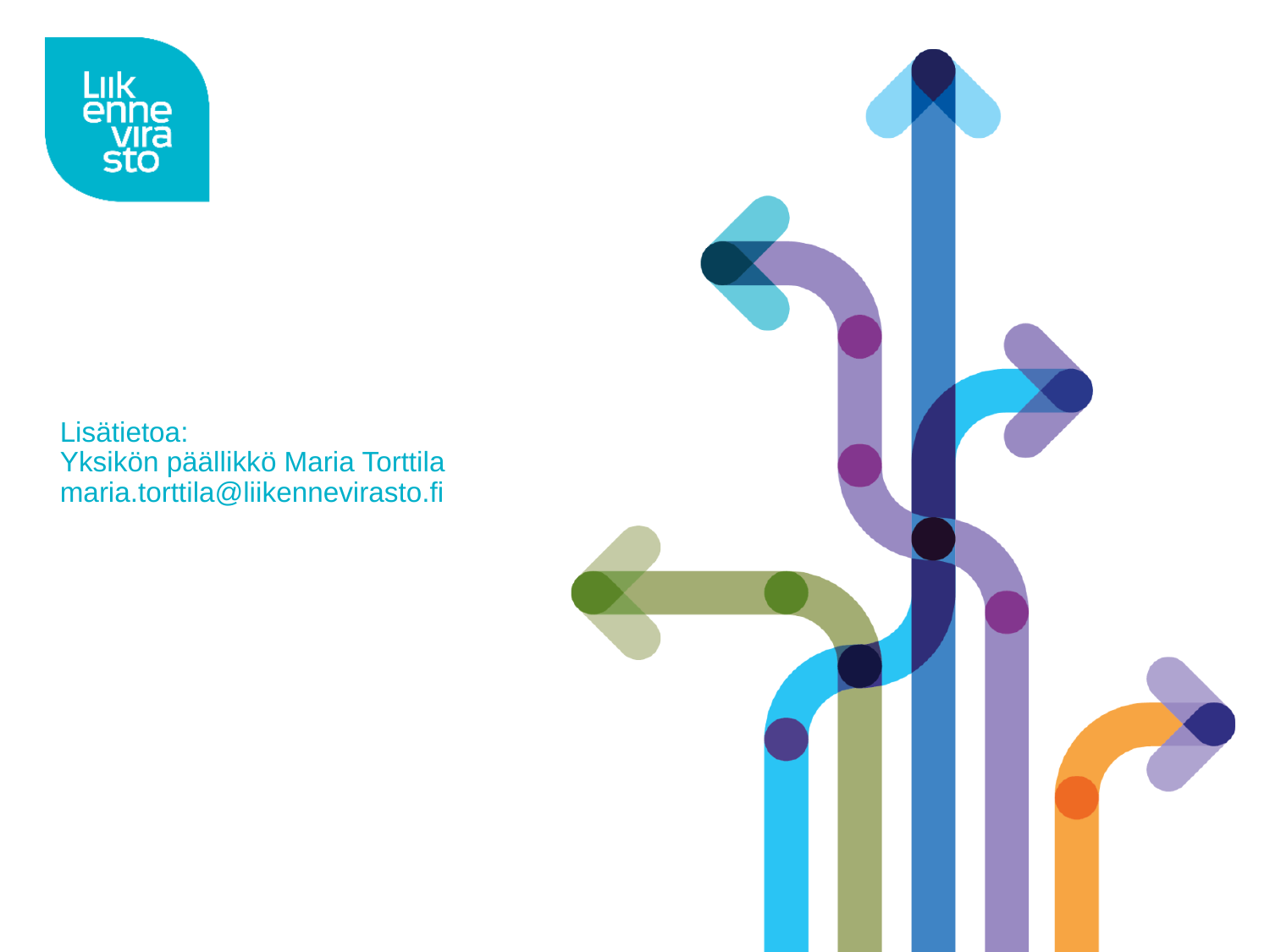

# Lisätietoa: Yksikön päällikkö Maria Torttila maria.torttila@liikennevirasto.fi